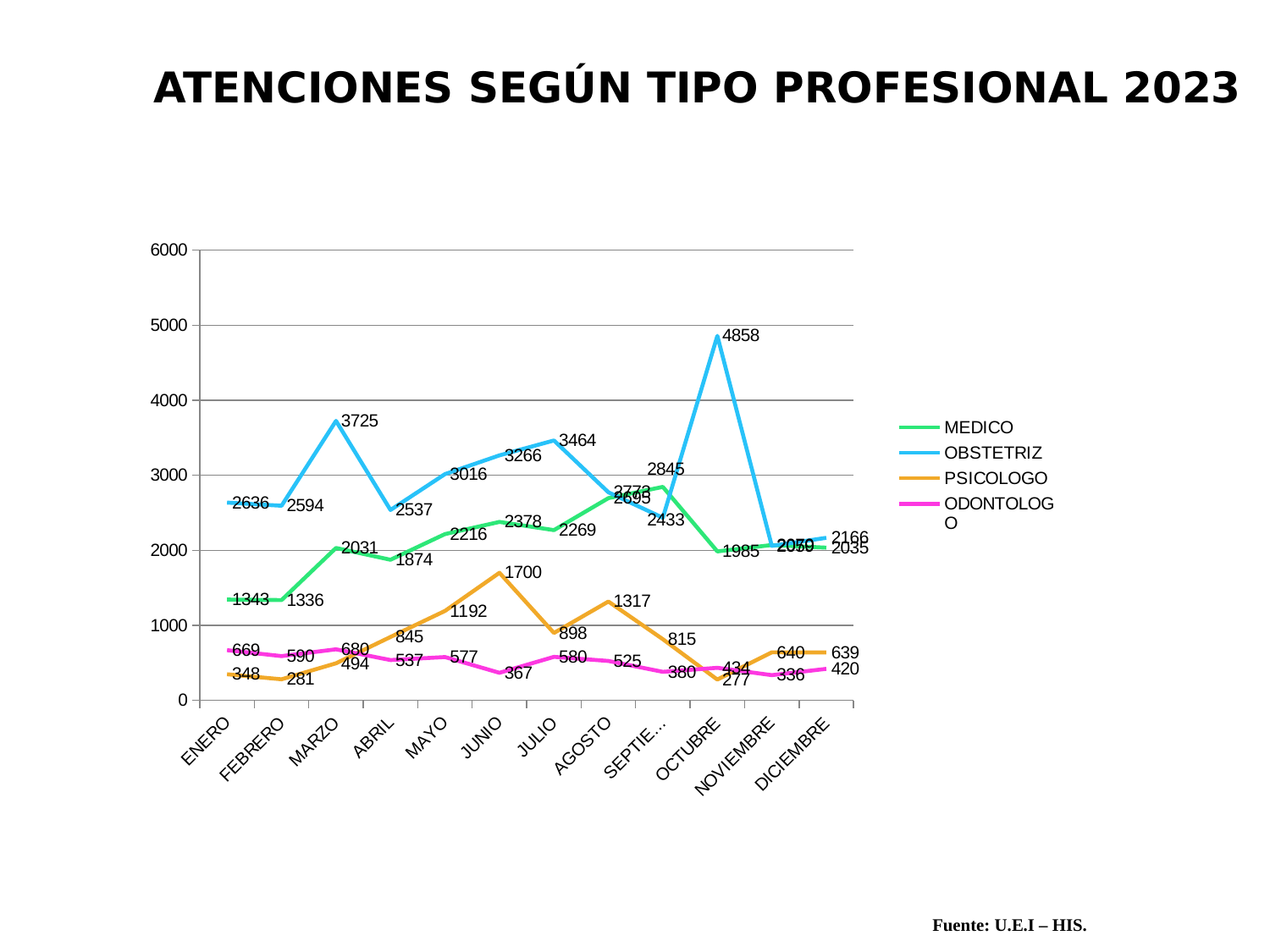

ATENCIONES SEGÚN TIPO PROFESIONAL 2023

### Chart

| Category | MEDICO | OBSTETRIZ | PSICOLOGO | ODONTOLOGO |
|---|---|---|---|---|
| ENERO | 1343.0 | 2636.0 | 348.0 | 669.0 |
| FEBRERO | 1336.0 | 2594.0 | 281.0 | 590.0 |
| MARZO | 2031.0 | 3725.0 | 494.0 | 680.0 |
| ABRIL | 1874.0 | 2537.0 | 845.0 | 537.0 |
| MAYO | 2216.0 | 3016.0 | 1192.0 | 577.0 |
| JUNIO | 2378.0 | 3266.0 | 1700.0 | 367.0 |
| JULIO | 2269.0 | 3464.0 | 898.0 | 580.0 |
| AGOSTO | 2695.0 | 2773.0 | 1317.0 | 525.0 |
| SEPTIEMBRE | 2845.0 | 2433.0 | 815.0 | 380.0 |
| OCTUBRE | 1985.0 | 4858.0 | 277.0 | 434.0 |
| NOVIEMBRE | 2070.0 | 2059.0 | 640.0 | 336.0 |
| DICIEMBRE | 2035.0 | 2166.0 | 639.0 | 420.0 |
Fuente: U.E.I – HIS.